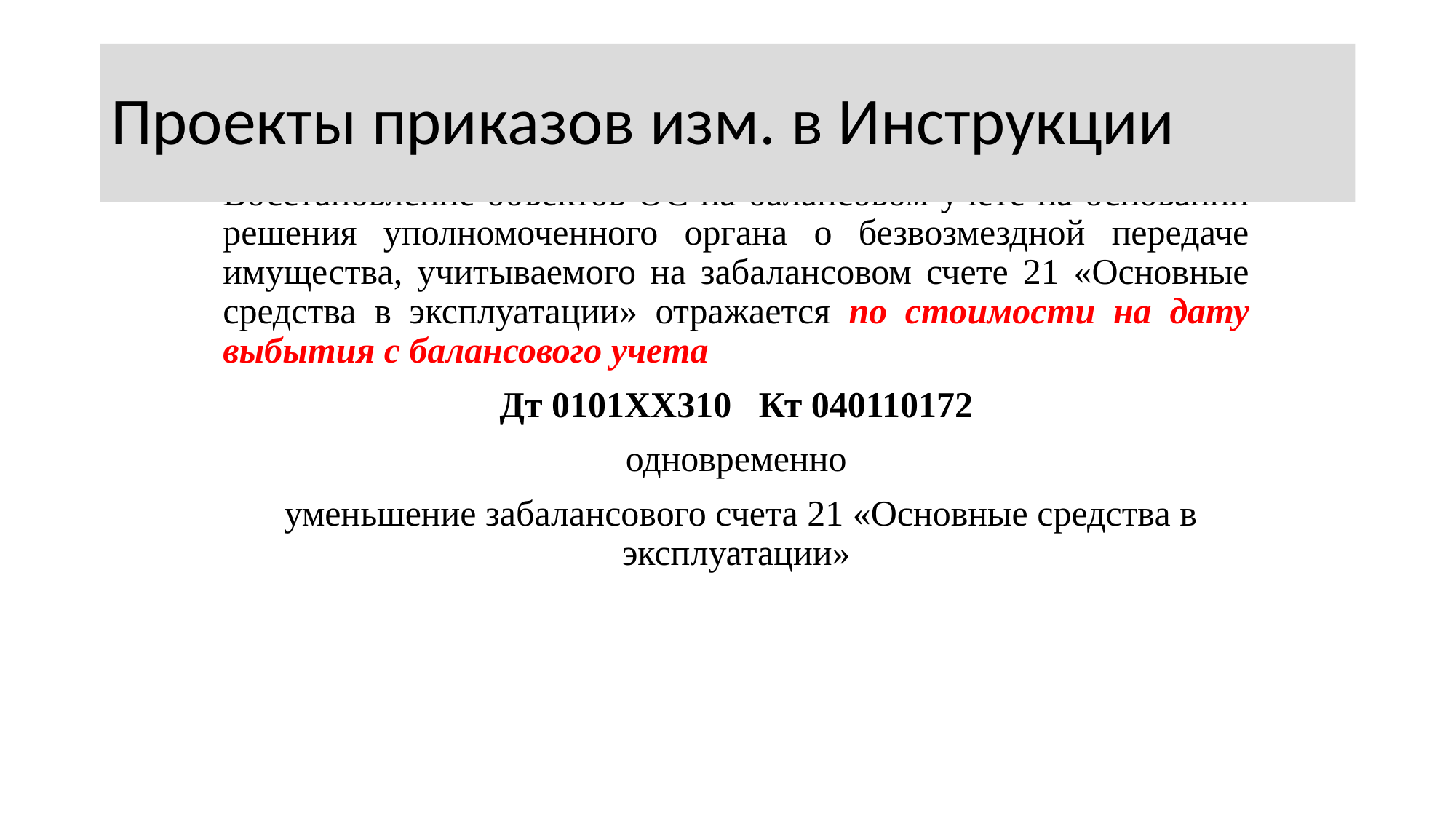

# Проекты приказов изм. в Инструкции
Восстановление объектов ОС на балансовом учете на основании решения уполномоченного органа о безвозмездной передаче имущества, учитываемого на забалансовом счете 21 «Основные средства в эксплуатации» отражается по стоимости на дату выбытия с балансового учета
Дт 0101ХХ310   Кт 040110172
одновременно
 уменьшение забалансового счета 21 «Основные средства в эксплуатации»